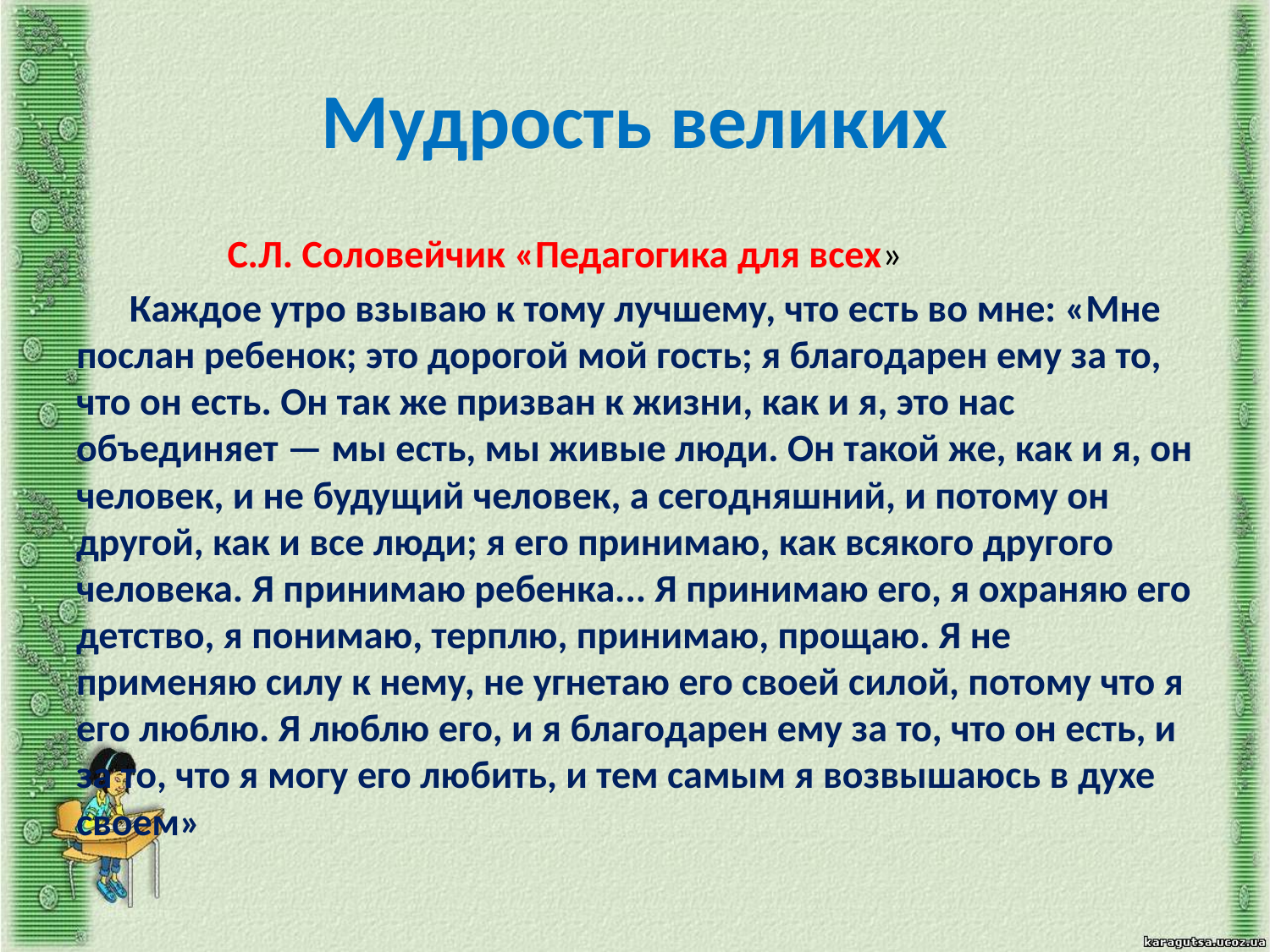

# Мудрость великих
                 С.Л. Соловейчик «Педагогика для всех»
      Каждое утро взываю к тому лучшему, что есть во мне: «Мне послан ребенок; это дорогой мой гость; я благодарен ему за то, что он есть. Он так же призван к жизни, как и я, это нас объединяет — мы есть, мы живые люди. Он такой же, как и я, он человек, и не будущий человек, а сегодняшний, и потому он другой, как и все люди; я его принимаю, как всякого другого человека. Я принимаю ребенка... Я принимаю его, я охраняю его детство, я понимаю, терплю, принимаю, прощаю. Я не применяю силу к нему, не угнетаю его своей силой, потому что я его люблю. Я люблю его, и я благодарен ему за то, что он есть, и за то, что я могу его любить, и тем самым я возвышаюсь в духе своем»